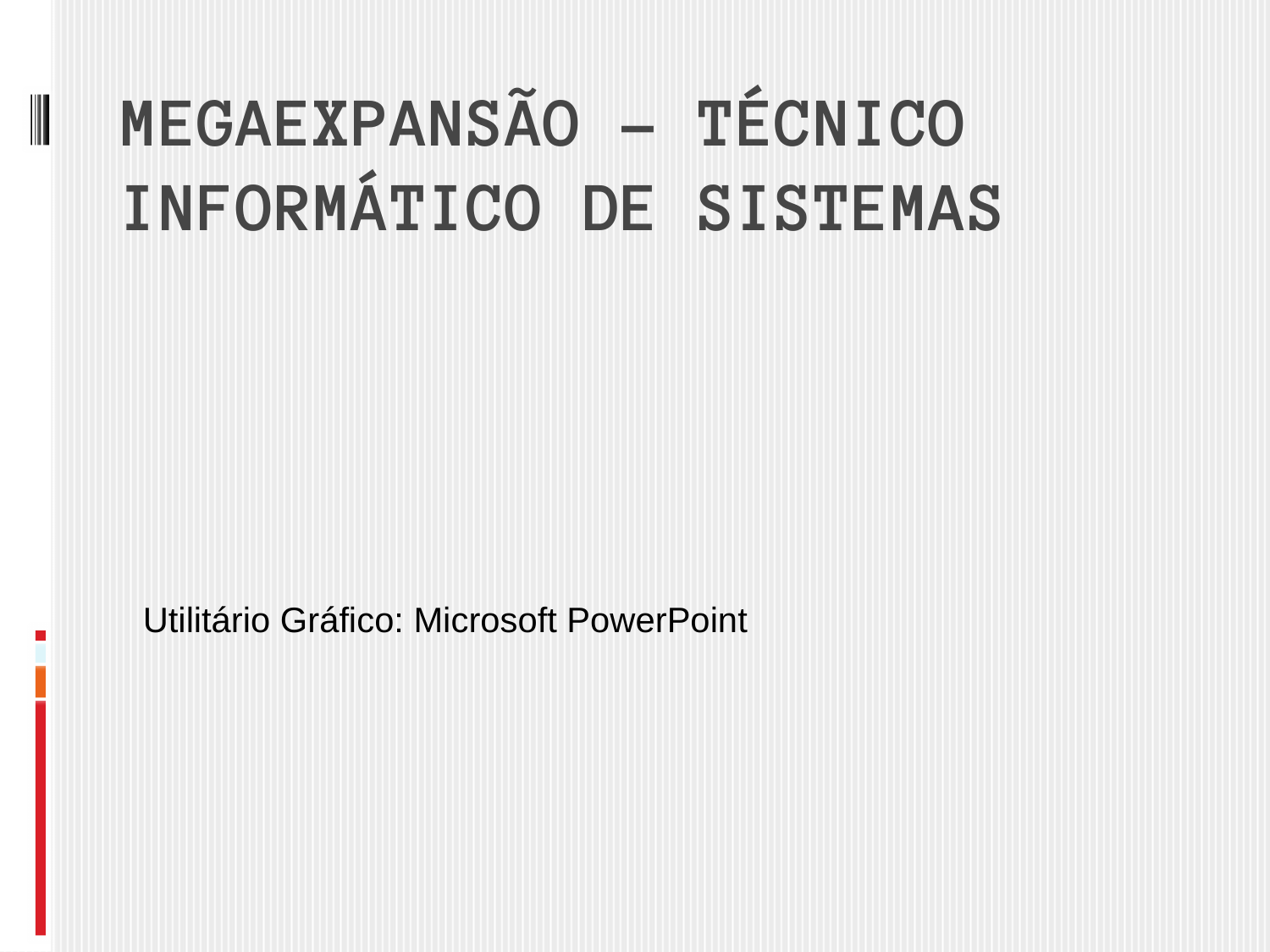

# MegaExpansão - Técnico Informático de Sistemas
Utilitário Gráfico: Microsoft PowerPoint